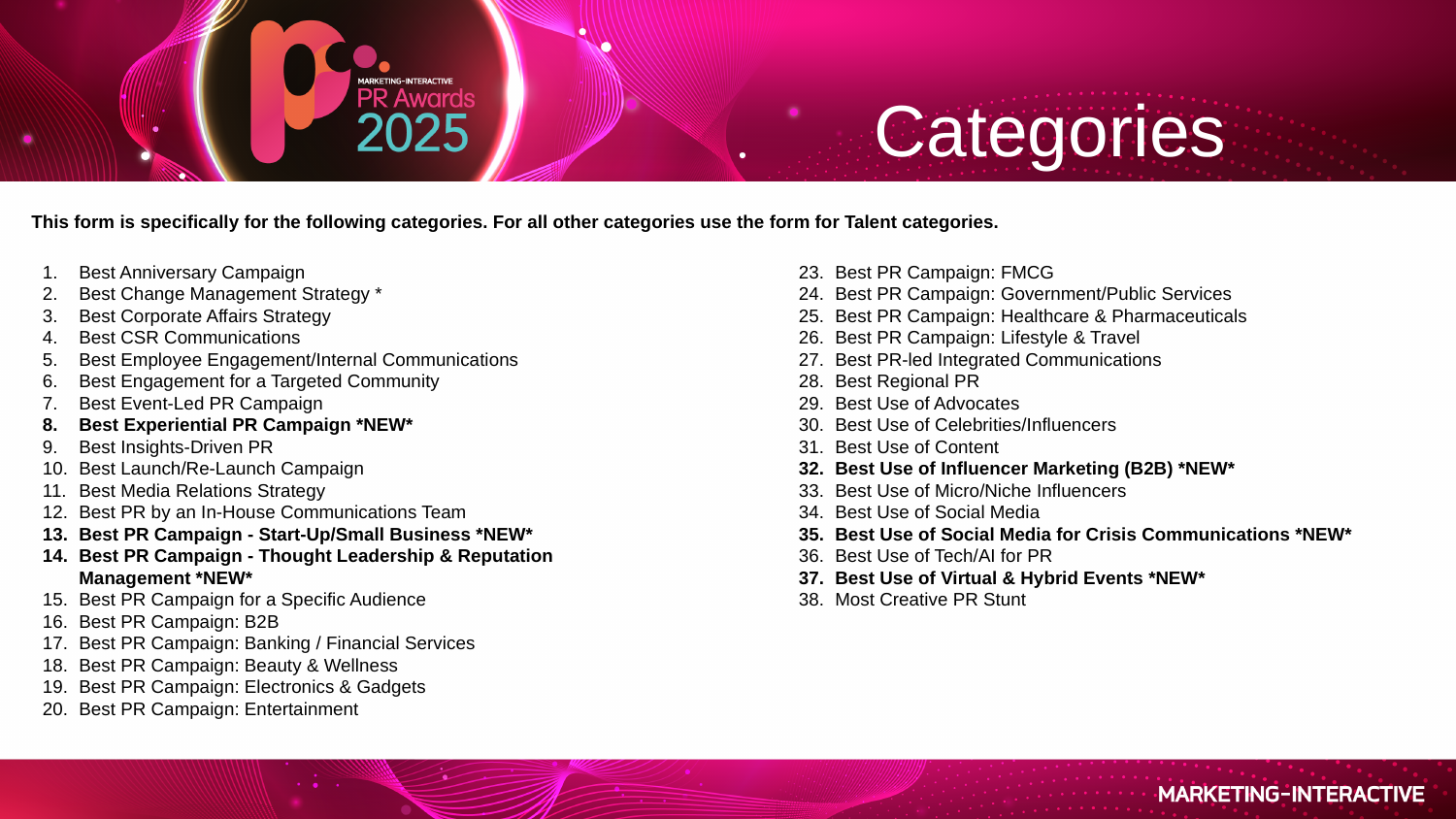

Categories
This form is specifically for the following categories. For all other categories use the form for Talent categories.
Best Anniversary Campaign
Best Change Management Strategy *
Best Corporate Affairs Strategy
Best CSR Communications
Best Employee Engagement/Internal Communications
Best Engagement for a Targeted Community
Best Event-Led PR Campaign
Best Experiential PR Campaign *NEW*
Best Insights-Driven PR
Best Launch/Re-Launch Campaign
Best Media Relations Strategy
Best PR by an In-House Communications Team
Best PR Campaign - Start-Up/Small Business *NEW*
Best PR Campaign - Thought Leadership & Reputation Management *NEW*
Best PR Campaign for a Specific Audience
Best PR Campaign: B2B
Best PR Campaign: Banking / Financial Services
Best PR Campaign: Beauty & Wellness
Best PR Campaign: Electronics & Gadgets
Best PR Campaign: Entertainment

Best PR Campaign: F&B
Best PR Campaign: Fashion & Apparel
Best PR Campaign: FMCG
Best PR Campaign: Government/Public Services
Best PR Campaign: Healthcare & Pharmaceuticals
Best PR Campaign: Lifestyle & Travel
Best PR-led Integrated Communications
Best Regional PR
Best Use of Advocates
Best Use of Celebrities/Influencers
Best Use of Content
Best Use of Influencer Marketing (B2B) *NEW*
Best Use of Micro/Niche Influencers
Best Use of Social Media
Best Use of Social Media for Crisis Communications *NEW*
Best Use of Tech/AI for PR
Best Use of Virtual & Hybrid Events *NEW*
Most Creative PR Stunt